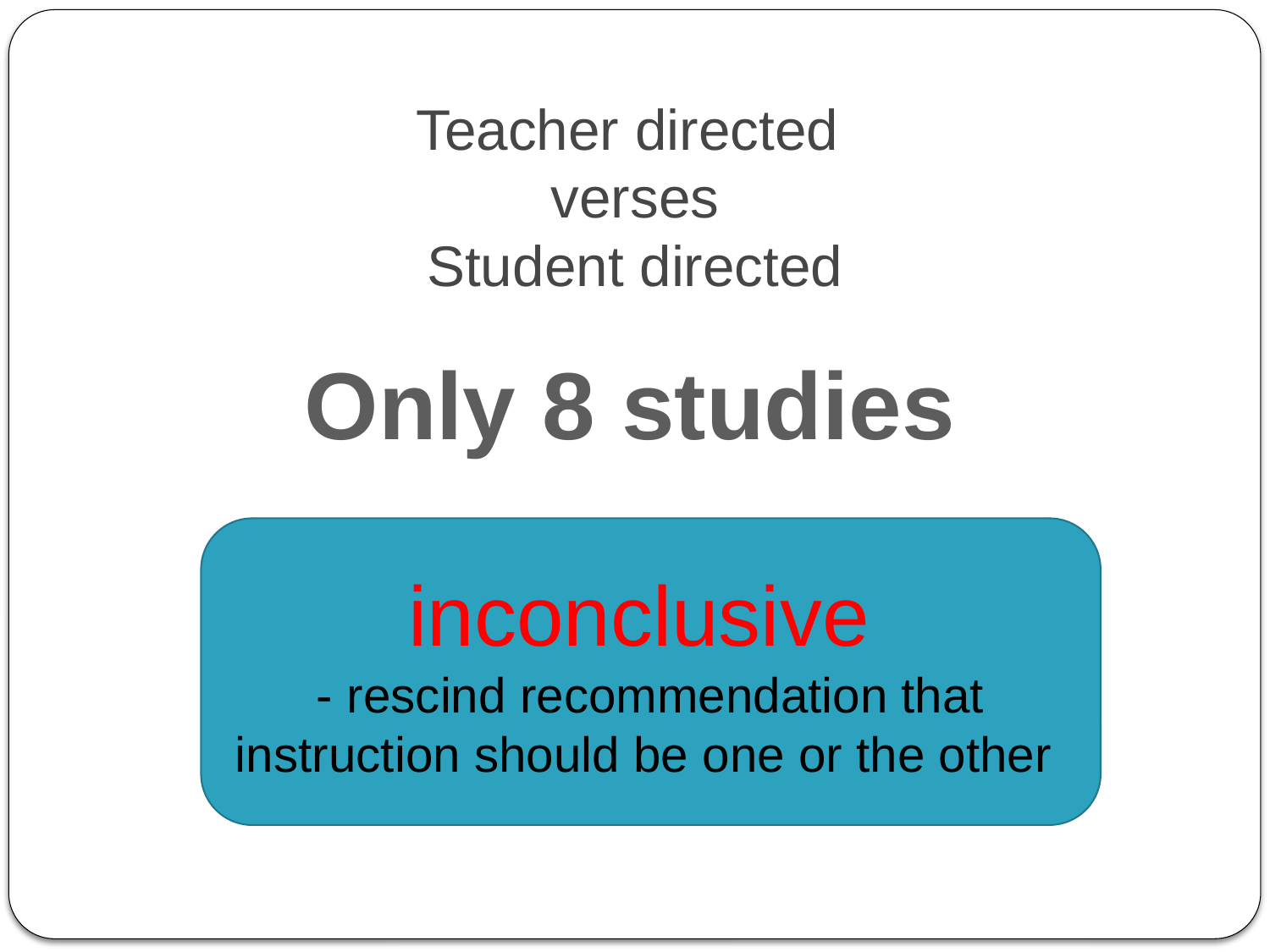

# Teacher directed verses Student directed
Only 8 studies
inconclusive
- rescind recommendation that instruction should be one or the other